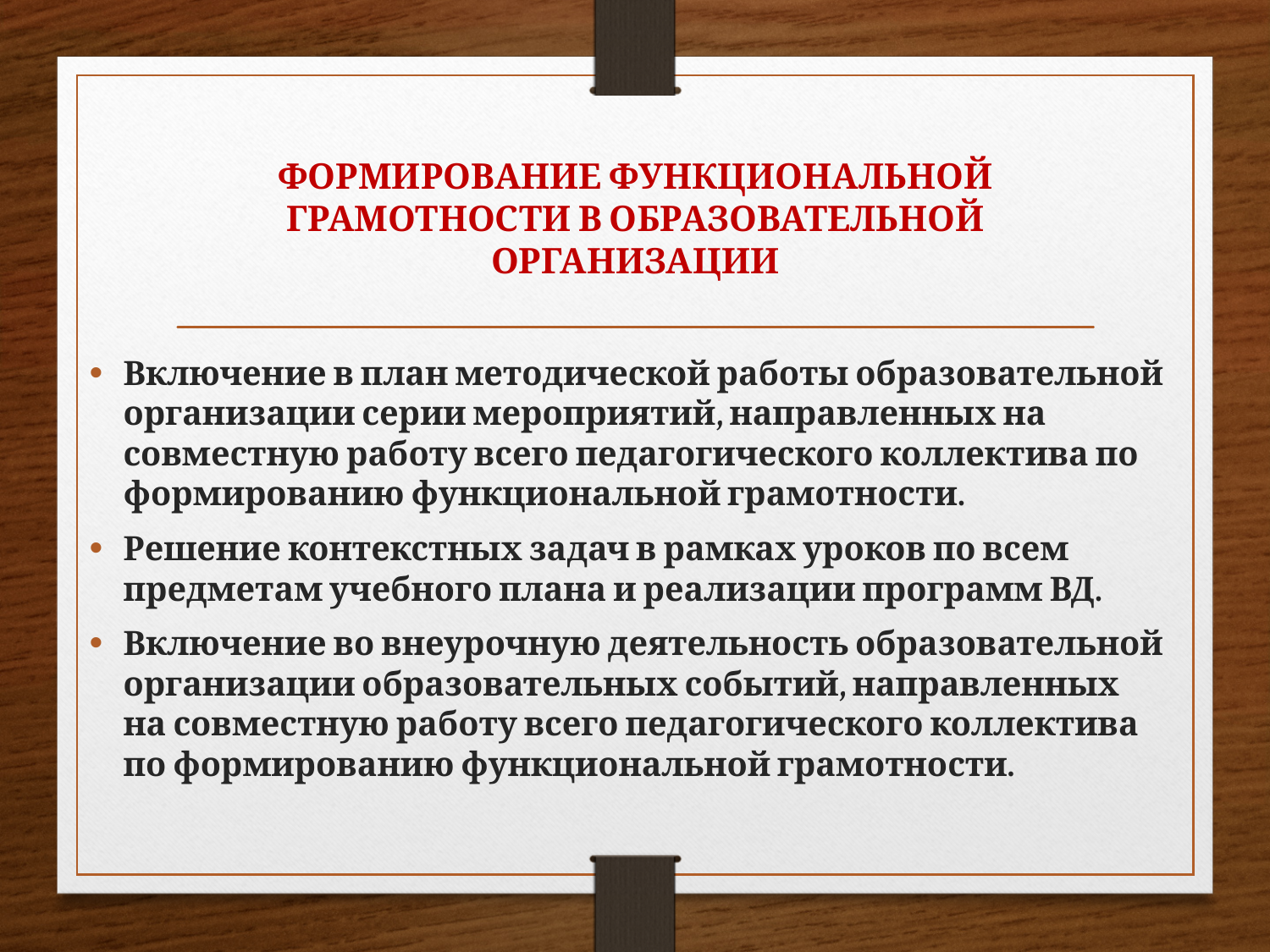

# ФОРМИРОВАНИЕ ФУНКЦИОНАЛЬНОЙ ГРАМОТНОСТИ В ОБРАЗОВАТЕЛЬНОЙ ОРГАНИЗАЦИИ
Включение в план методической работы образовательной организации серии мероприятий, направленных на совместную работу всего педагогического коллектива по формированию функциональной грамотности.
Решение контекстных задач в рамках уроков по всем предметам учебного плана и реализации программ ВД.
Включение во внеурочную деятельность образовательной организации образовательных событий, направленных на совместную работу всего педагогического коллектива по формированию функциональной грамотности.